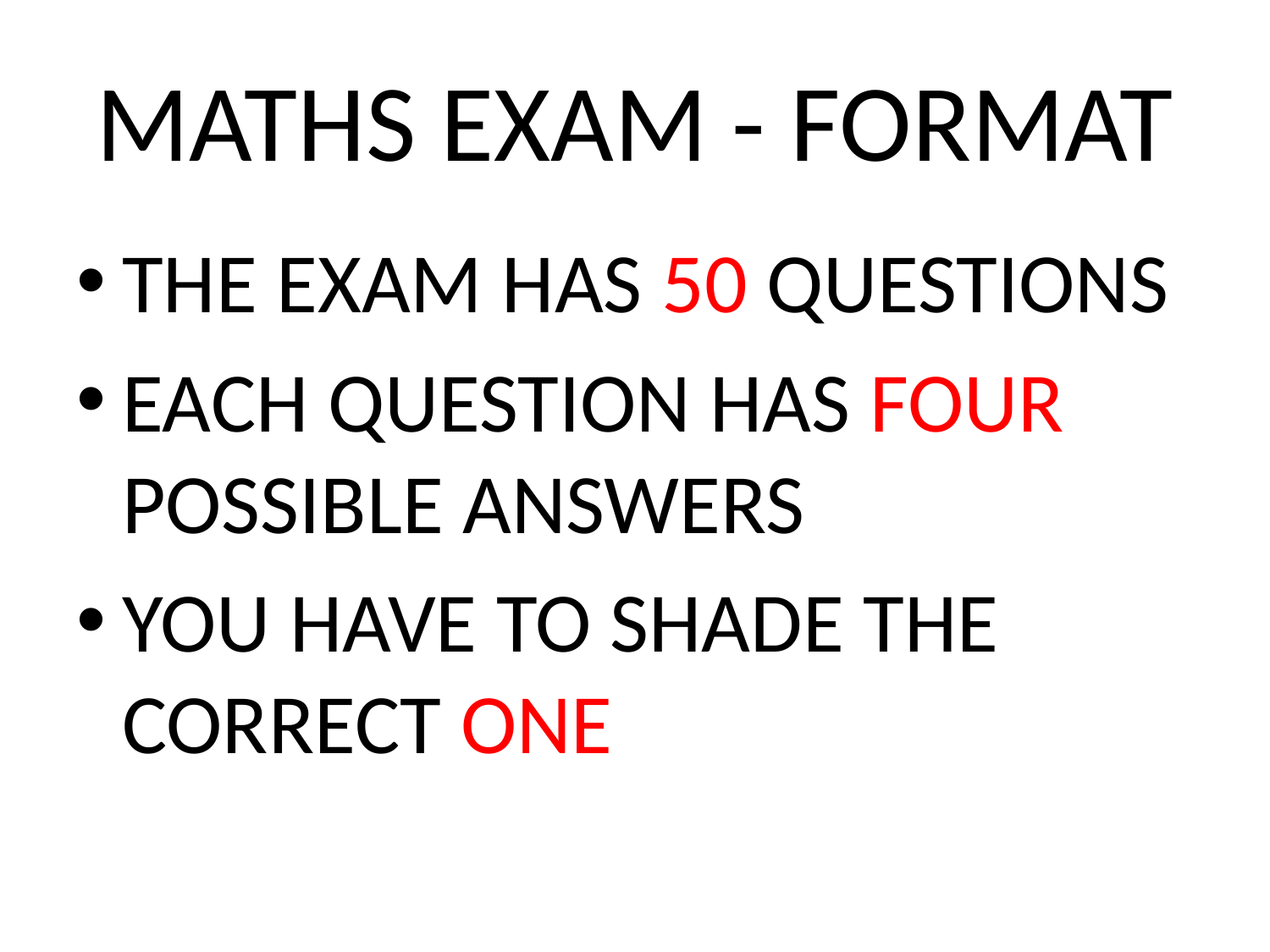

# MATHS EXAM - FORMAT
THE EXAM HAS 50 QUESTIONS
EACH QUESTION HAS FOUR POSSIBLE ANSWERS
YOU HAVE TO SHADE THE CORRECT ONE